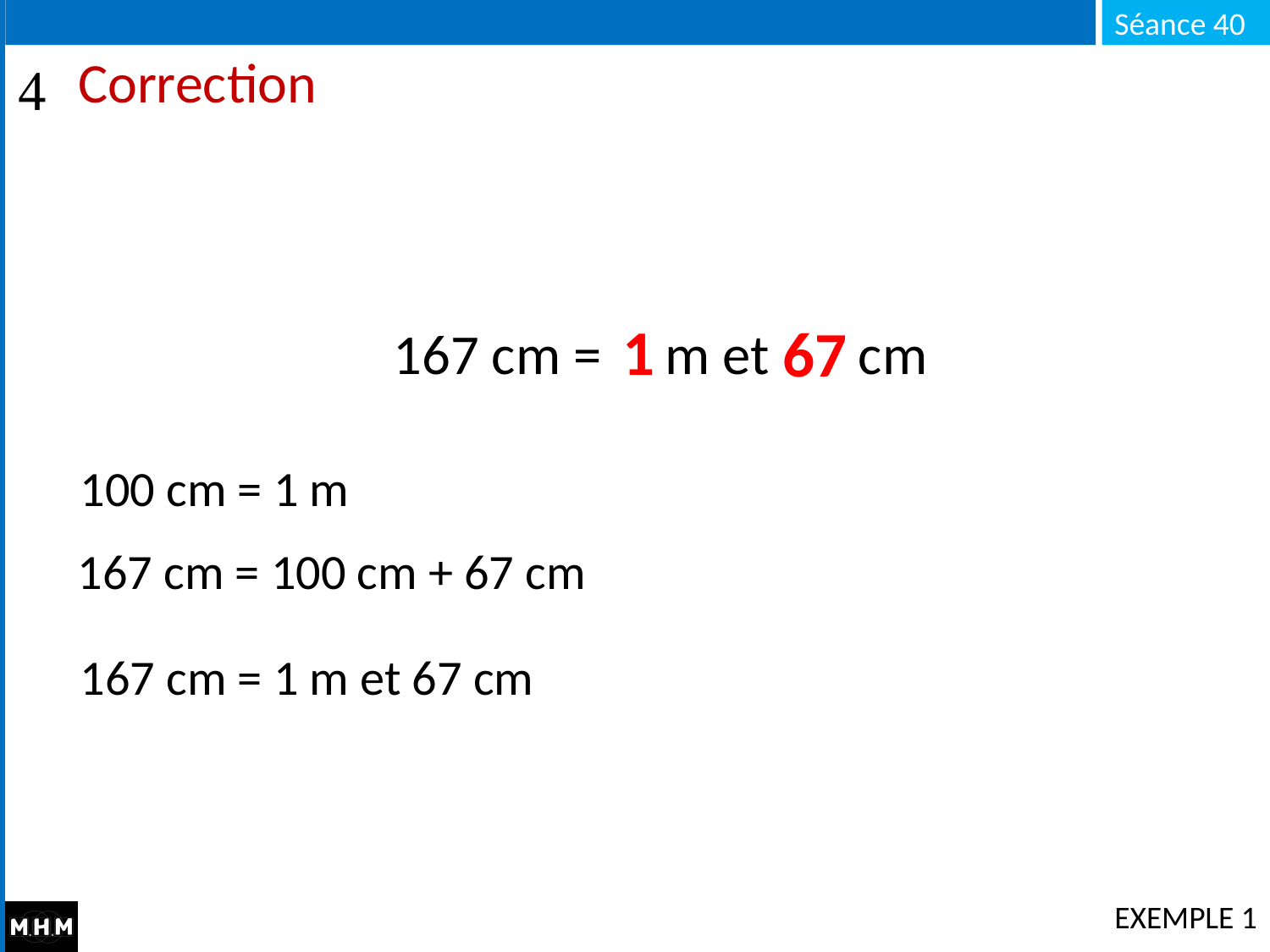

# Correction
1
67
167 cm =     m et       cm
100 cm = 1 m
167 cm = 100 cm + 67 cm
167 cm = 1 m et 67 cm
EXEMPLE 1